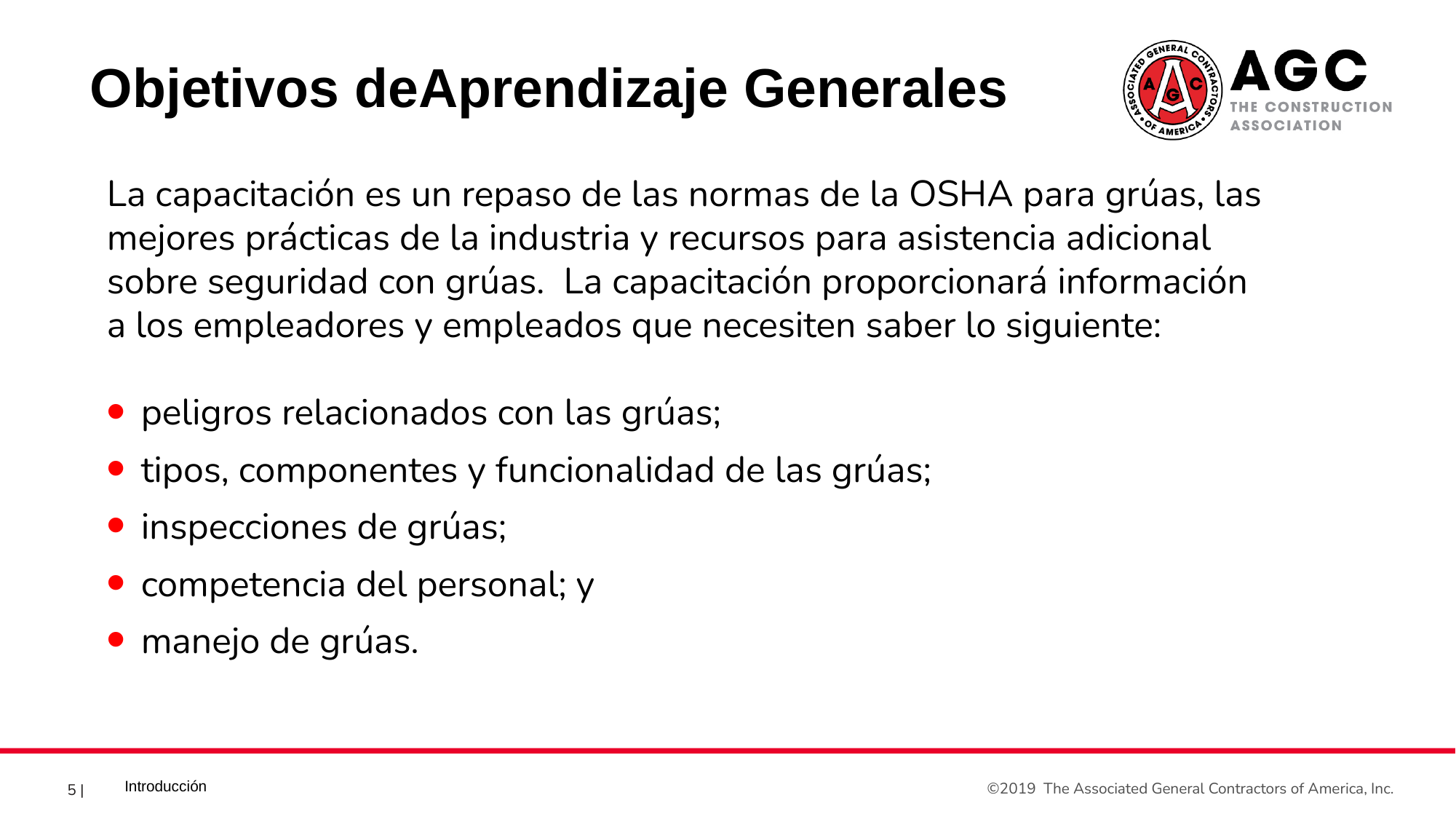

Objetivos deAprendizaje Generales
La capacitación es un repaso de las normas de la OSHA para grúas, las mejores prácticas de la industria y recursos para asistencia adicional sobre seguridad con grúas.  La capacitación proporcionará información a los empleadores y empleados que necesiten saber lo siguiente:

peligros relacionados con las grúas;
tipos, componentes y funcionalidad de las grúas;
inspecciones de grúas;
competencia del personal; y
manejo de grúas.
Introducción